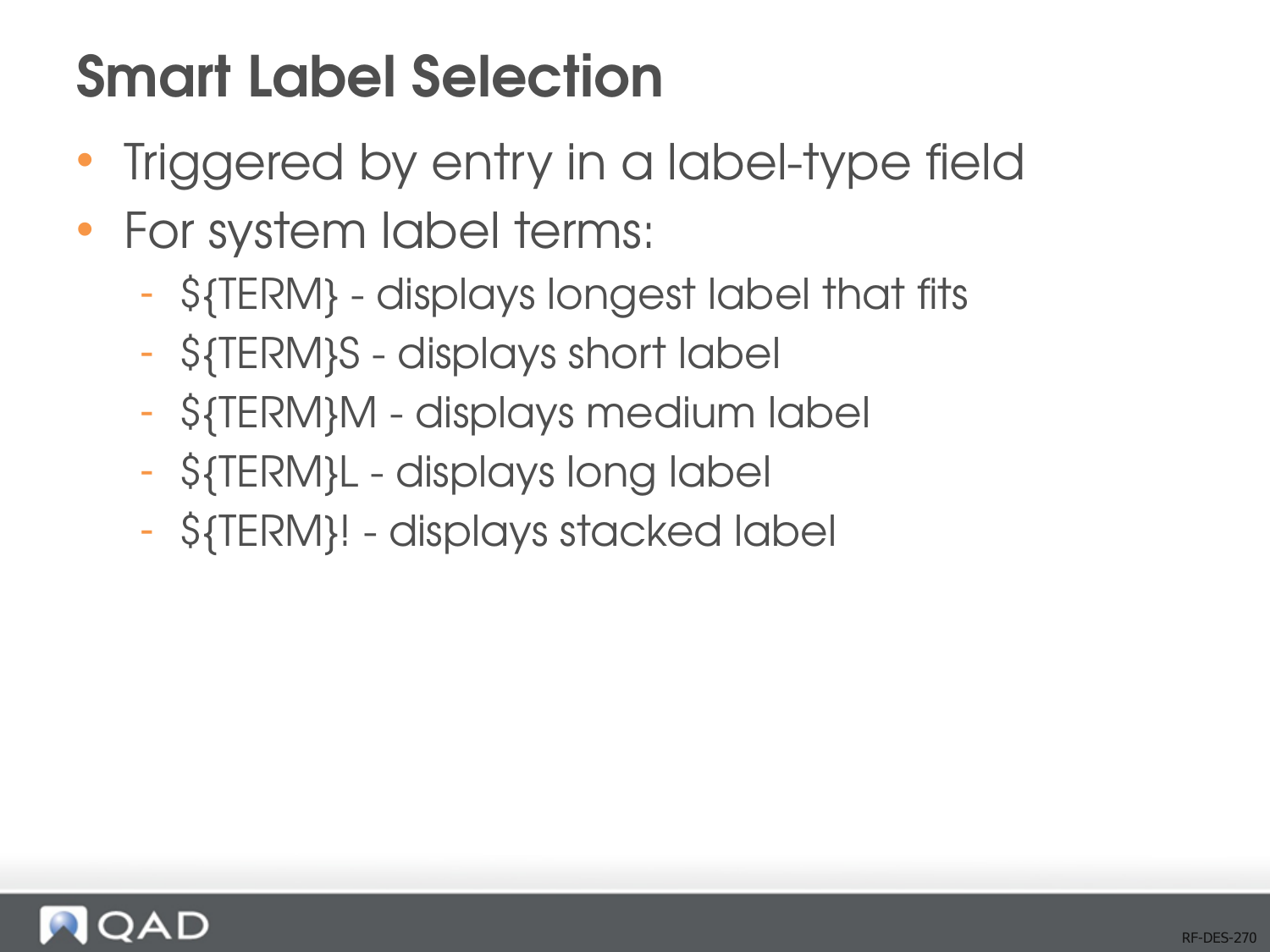

# Smart Label Selection
Triggered by entry in a label-type field
For system label terms:
${TERM} - displays longest label that fits
${TERM}S - displays short label
${TERM}M - displays medium label
${TERM}L - displays long label
${TERM}! - displays stacked label
RF-DES-270